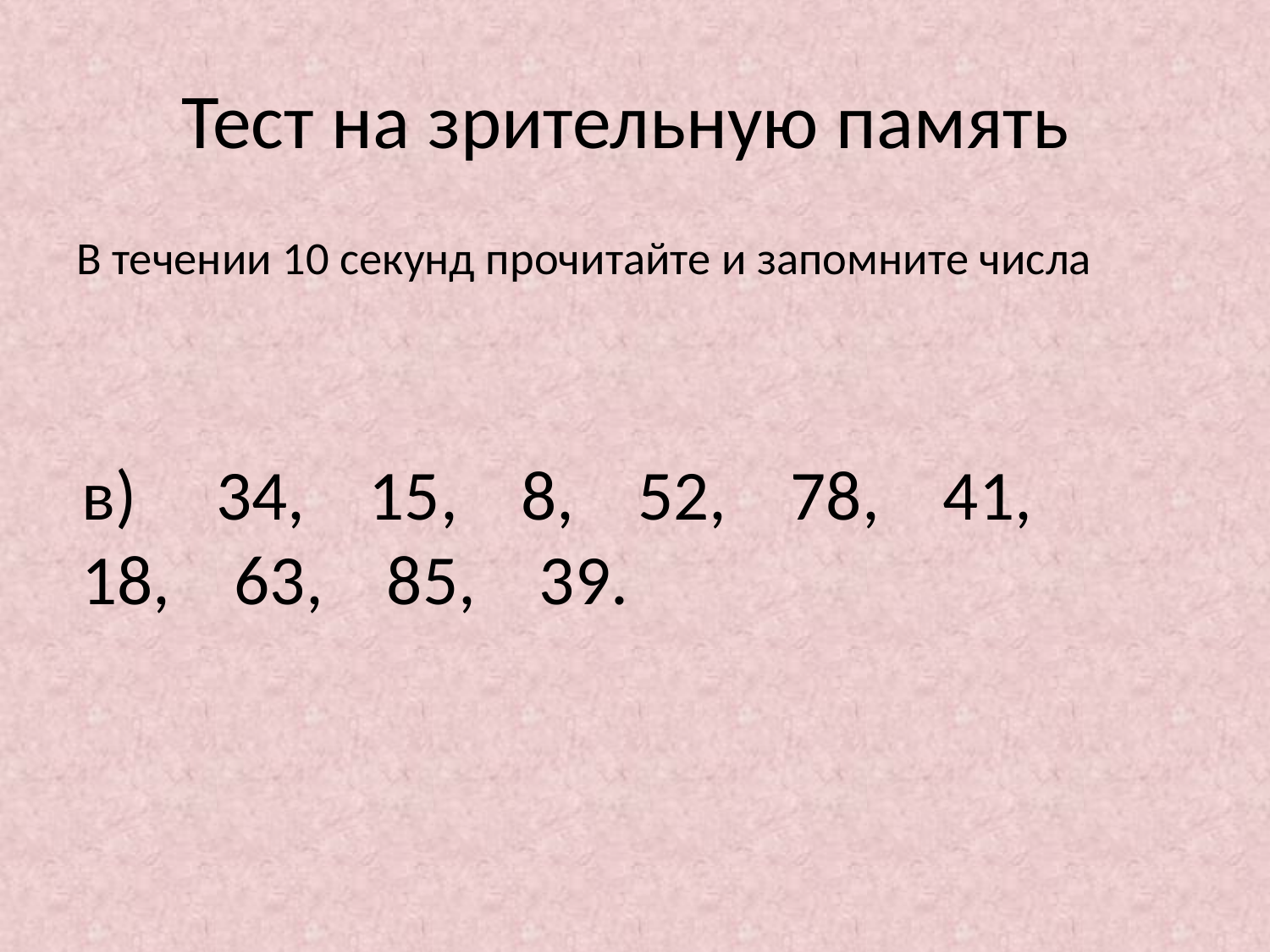

# Тест на зрительную память
В течении 10 секунд прочитайте и запомните числа

в)     34,    15,    8,    52,    78,    41,    18,    63,    85,    39.